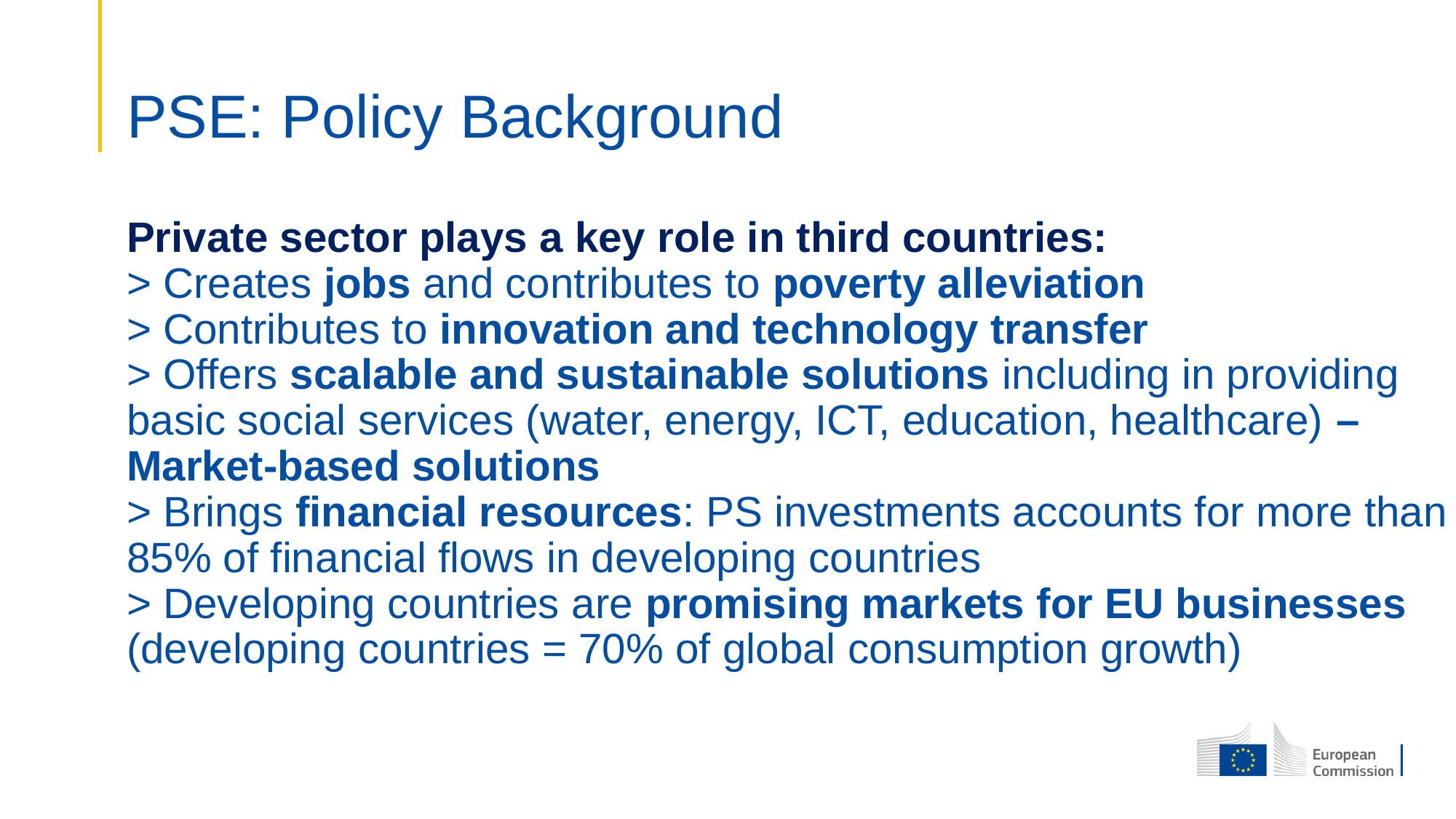

# PSE: Policy Background
Private sector plays a key role in third countries:
> Creates jobs and contributes to poverty alleviation
> Contributes to innovation and technology transfer
> Offers scalable and sustainable solutions including in providing basic social services (water, energy, ICT, education, healthcare) – Market-based solutions
> Brings financial resources: PS investments accounts for more than 85% of financial flows in developing countries
> Developing countries are promising markets for EU businesses (developing countries = 70% of global consumption growth)